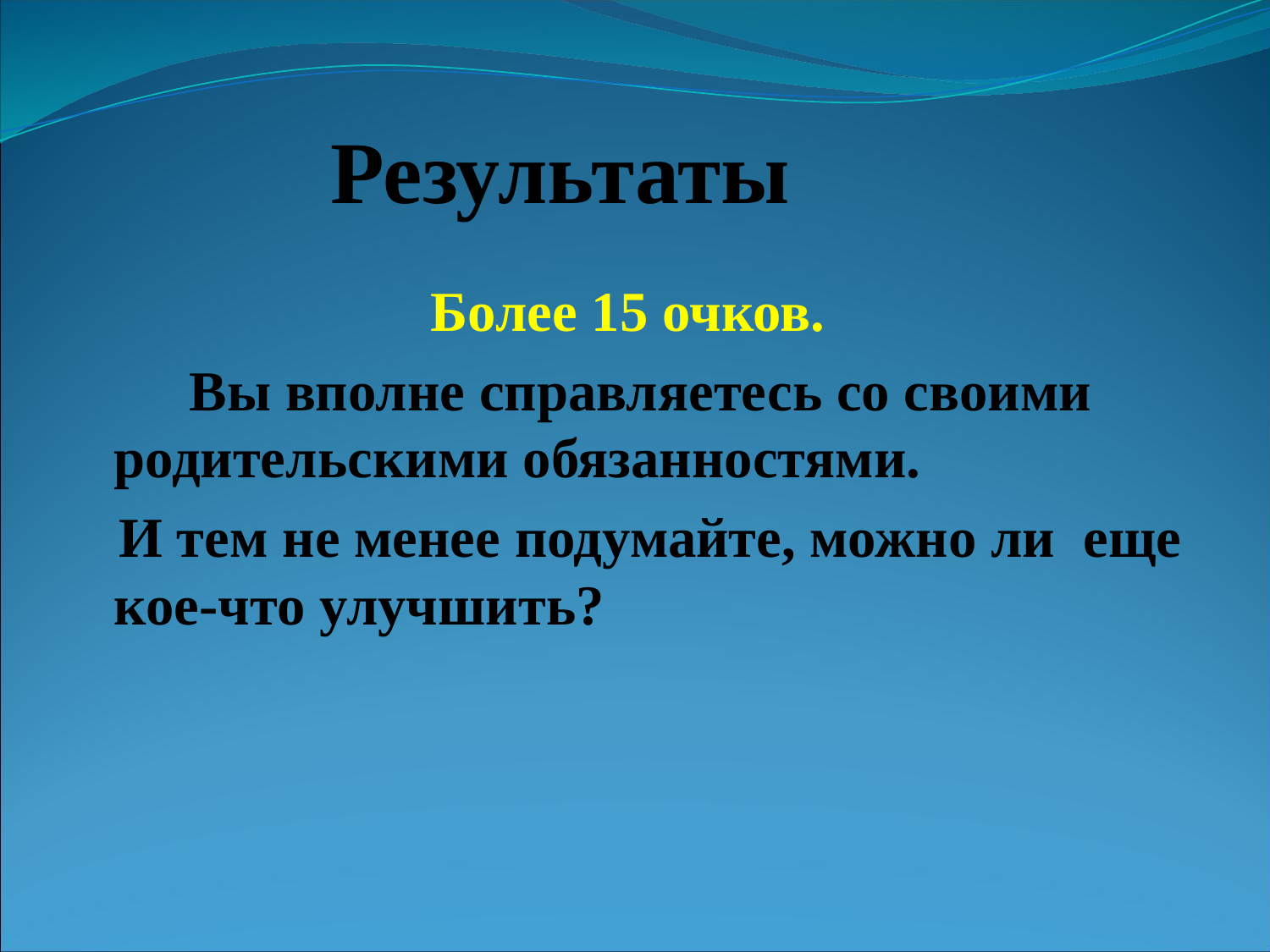

Более 15 очков.
        Вы вполне справляетесь со своими родительскими обязанностями.
   И тем не менее подумайте, можно ли  еще кое-что улучшить?

Результаты